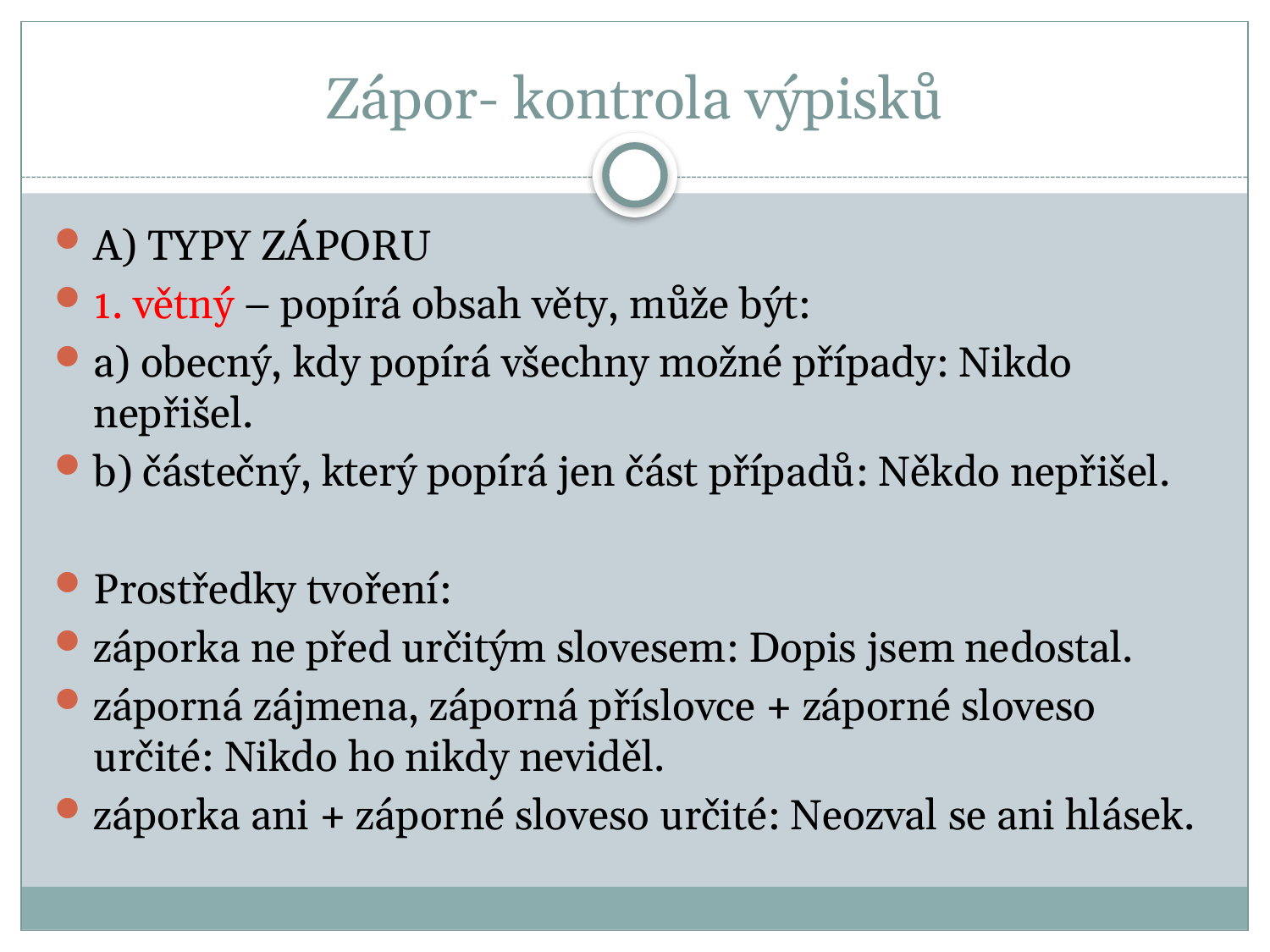

# Zápor- kontrola výpisků
A) TYPY ZÁPORU
1. větný – popírá obsah věty, může být:
a) obecný, kdy popírá všechny možné případy: Nikdo nepřišel.
b) částečný, který popírá jen část případů: Někdo nepřišel.

Prostředky tvoření:
záporka ne před určitým slovesem: Dopis jsem nedostal.
záporná zájmena, záporná příslovce + záporné sloveso určité: Nikdo ho nikdy neviděl.
záporka ani + záporné sloveso určité: Neozval se ani hlásek.